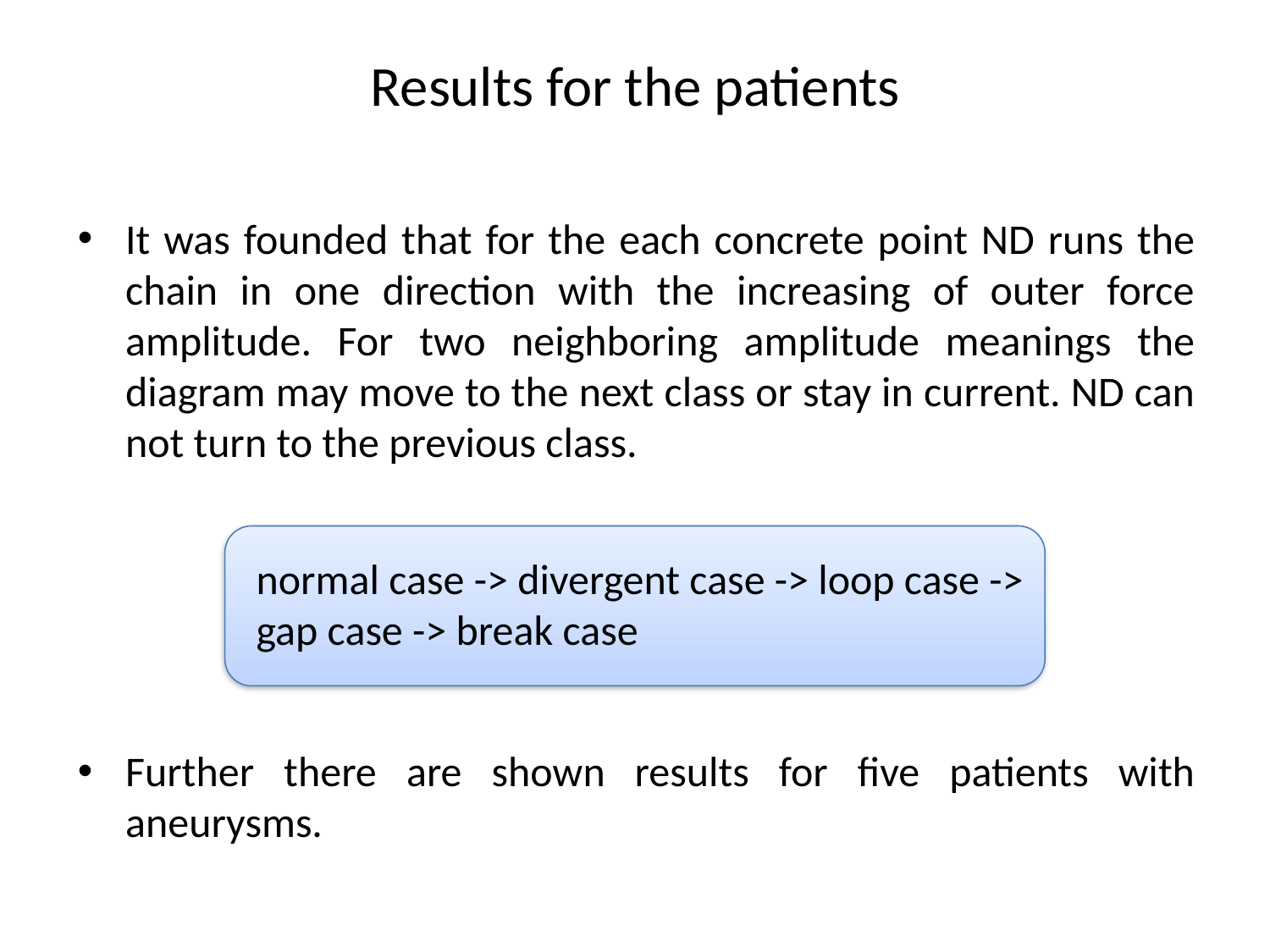

Results for the patients
It was founded that for the each concrete point ND runs the chain in one direction with the increasing of outer force amplitude. For two neighboring amplitude meanings the diagram may move to the next class or stay in current. ND can not turn to the previous class.

normal case -> divergent case -> loop case -> gap case -> break case
Further there are shown results for five patients with aneurysms.